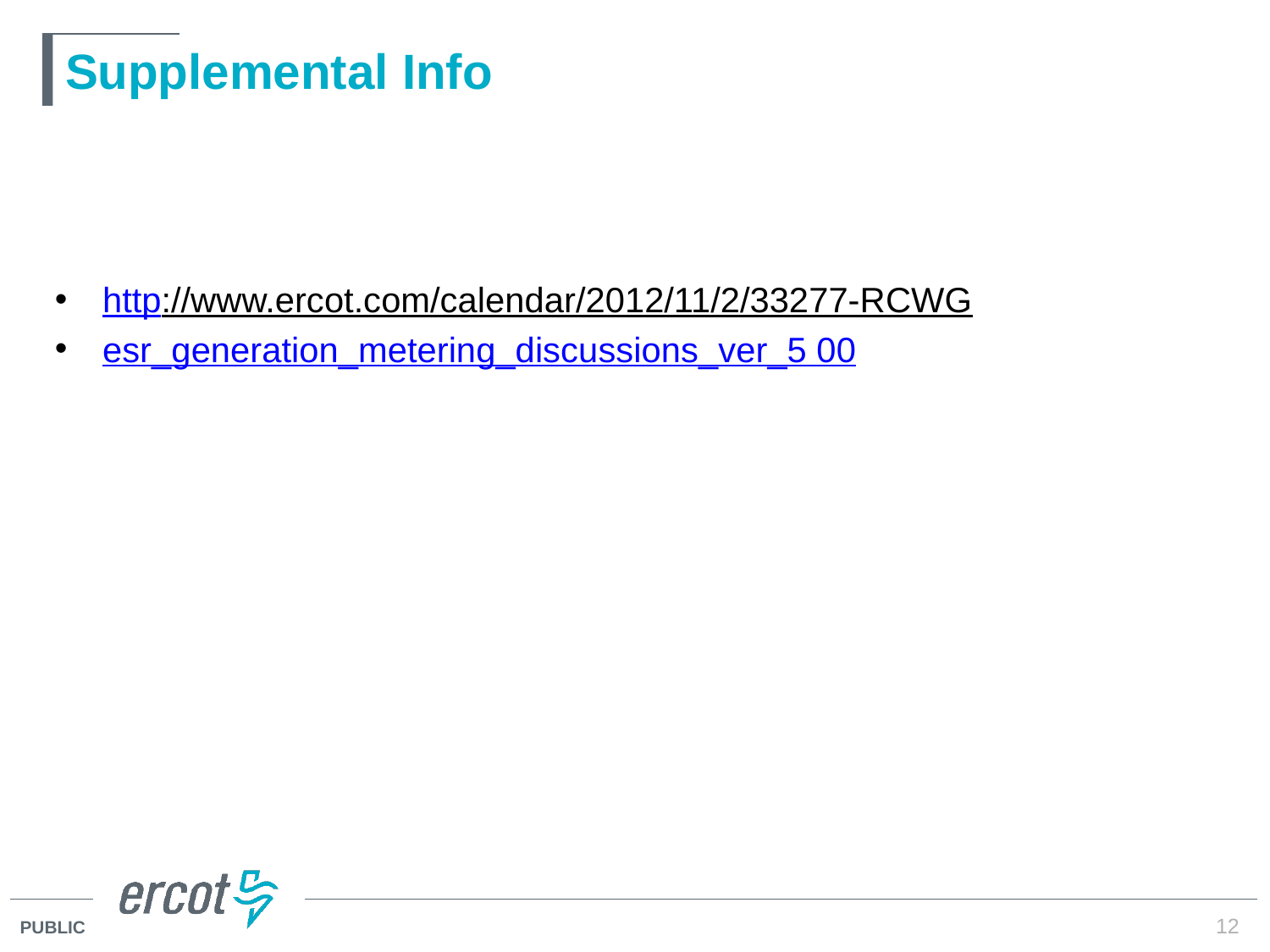

# Supplemental Info

http://www.ercot.com/calendar/2012/11/2/33277-RCWG
esr_generation_metering_discussions_ver_5 00
12